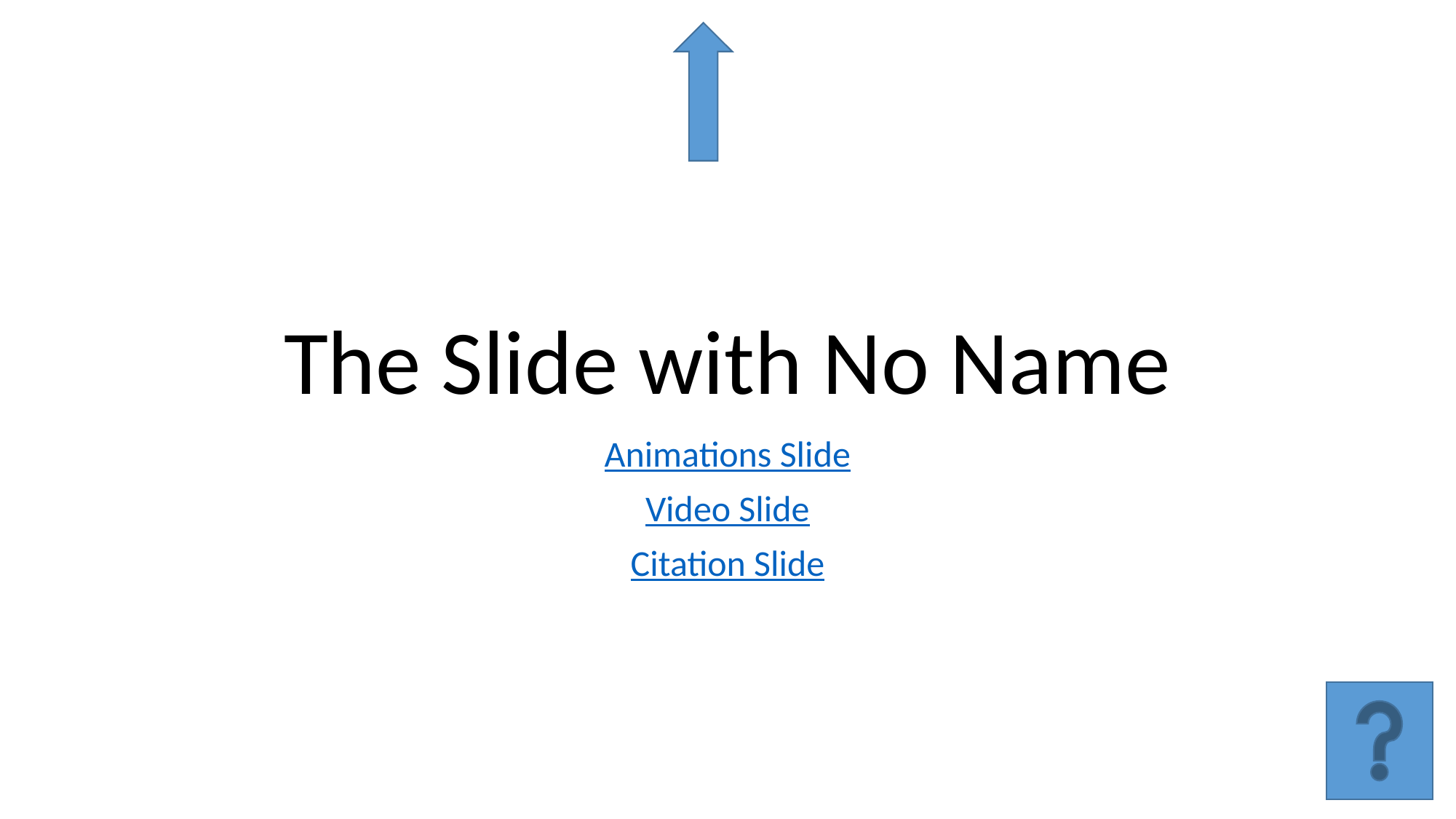

# The Slide with No Name
Animations Slide
Video Slide
Citation Slide